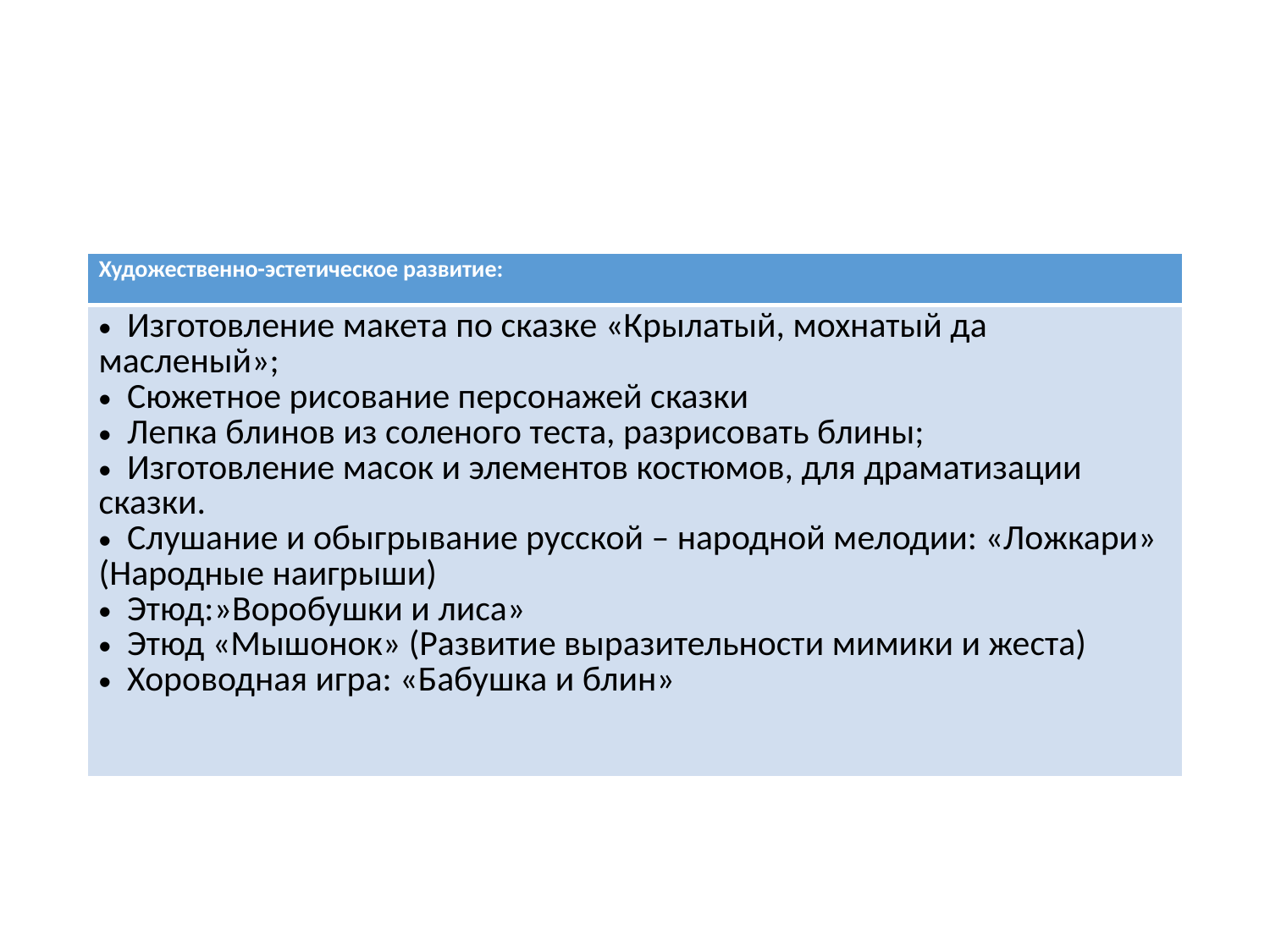

#
| Художественно-эстетическое развитие: |
| --- |
| Изготовление макета по сказке «Крылатый, мохнатый да масленый»; Сюжетное рисование персонажей сказки Лепка блинов из соленого теста, разрисовать блины; Изготовление масок и элементов костюмов, для драматизации сказки. Слушание и обыгрывание русской – народной мелодии: «Ложкари» (Народные наигрыши) Этюд:»Воробушки и лиса» Этюд «Мышонок» (Развитие выразительности мимики и жеста) Хороводная игра: «Бабушка и блин» |